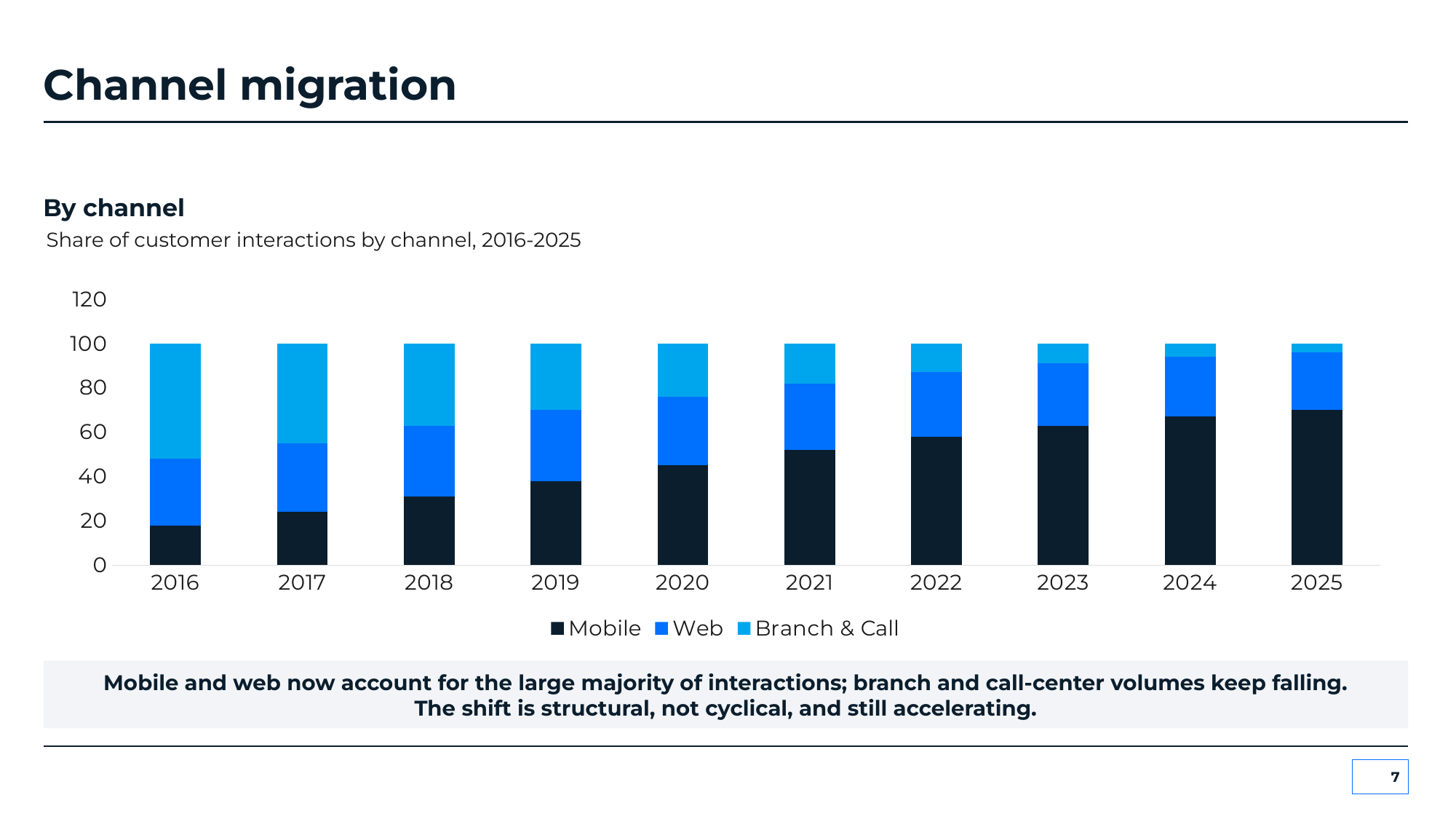

# Channel migration
By channel
Share of customer interactions by channel, 2016-2025

### Chart

| Category | Mobile | Web | Branch & Call |
|---|---|---|---|
| 2016 | 18.0 | 30.0 | 52.0 |
| 2017 | 24.0 | 31.0 | 45.0 |
| 2018 | 31.0 | 32.0 | 37.0 |
| 2019 | 38.0 | 32.0 | 30.0 |
| 2020 | 45.0 | 31.0 | 24.0 |
| 2021 | 52.0 | 30.0 | 18.0 |
| 2022 | 58.0 | 29.0 | 13.0 |
| 2023 | 63.0 | 28.0 | 9.0 |
| 2024 | 67.0 | 27.0 | 6.0 |
| 2025 | 70.0 | 26.0 | 4.0 |
Mobile and web now account for the large majority of interactions; branch and call-center volumes keep falling.
The shift is structural, not cyclical, and still accelerating.
7